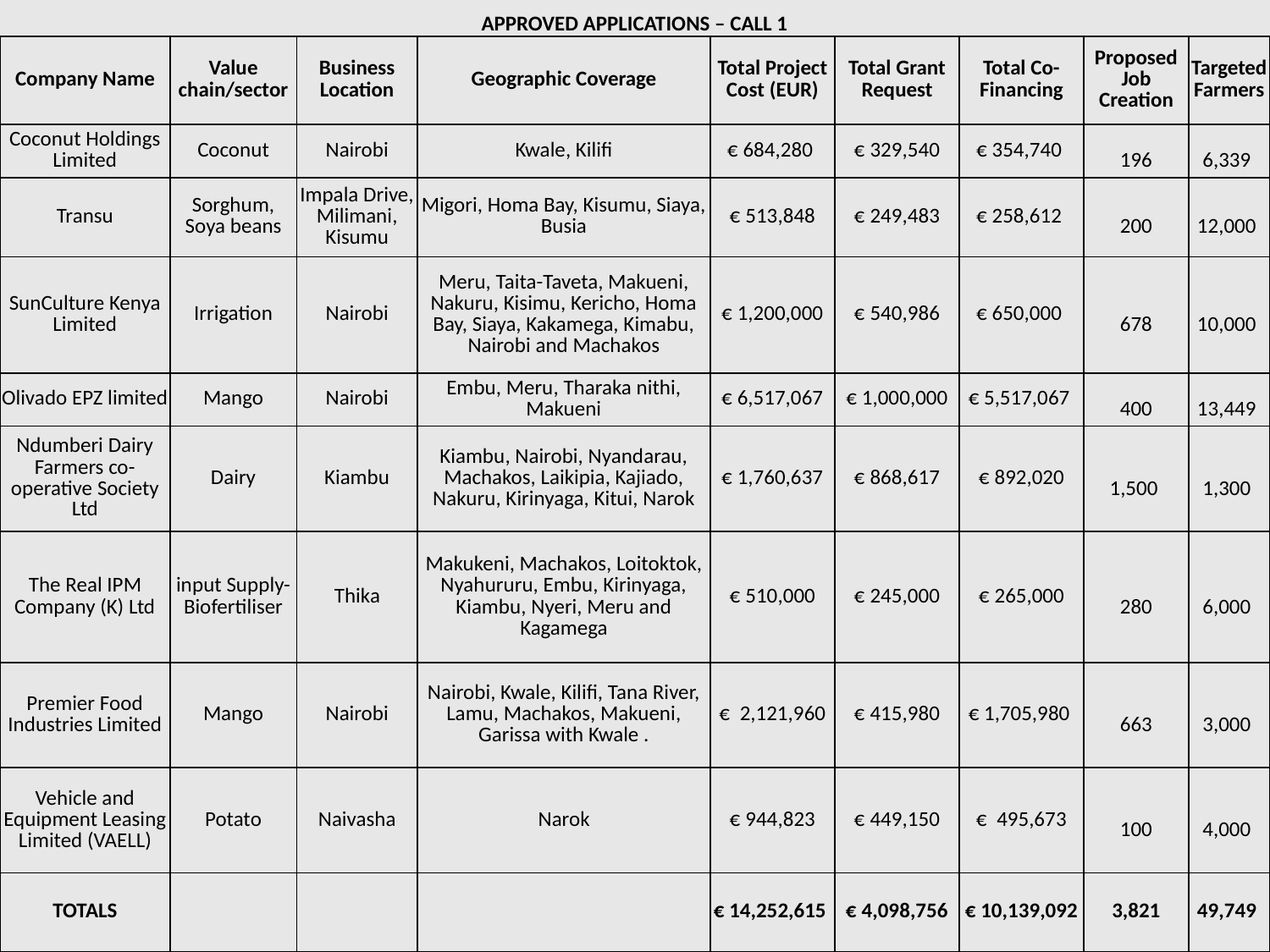

| APPROVED APPLICATIONS – CALL 1 |  |  |  |  |  |  |  |  |
| --- | --- | --- | --- | --- | --- | --- | --- | --- |
| Company Name | Value chain/sector | Business Location | Geographic Coverage | Total Project Cost (EUR) | Total Grant Request | Total Co-Financing | Proposed Job Creation | Targeted Farmers |
| Coconut Holdings Limited | Coconut | Nairobi | Kwale, Kilifi | € 684,280 | € 329,540 | € 354,740 | 196 | 6,339 |
| Transu | Sorghum, Soya beans | Impala Drive, Milimani, Kisumu | Migori, Homa Bay, Kisumu, Siaya, Busia | € 513,848 | € 249,483 | € 258,612 | 200 | 12,000 |
| SunCulture Kenya Limited | Irrigation | Nairobi | Meru, Taita-Taveta, Makueni, Nakuru, Kisimu, Kericho, Homa Bay, Siaya, Kakamega, Kimabu, Nairobi and Machakos | € 1,200,000 | € 540,986 | € 650,000 | 678 | 10,000 |
| Olivado EPZ limited | Mango | Nairobi | Embu, Meru, Tharaka nithi, Makueni | € 6,517,067 | € 1,000,000 | € 5,517,067 | 400 | 13,449 |
| Ndumberi Dairy Farmers co-operative Society Ltd | Dairy | Kiambu | Kiambu, Nairobi, Nyandarau, Machakos, Laikipia, Kajiado, Nakuru, Kirinyaga, Kitui, Narok | € 1,760,637 | € 868,617 | € 892,020 | 1,500 | 1,300 |
| The Real IPM Company (K) Ltd | input Supply-Biofertiliser | Thika | Makukeni, Machakos, Loitoktok, Nyahururu, Embu, Kirinyaga, Kiambu, Nyeri, Meru and Kagamega | € 510,000 | € 245,000 | € 265,000 | 280 | 6,000 |
| Premier Food Industries Limited | Mango | Nairobi | Nairobi, Kwale, Kilifi, Tana River, Lamu, Machakos, Makueni, Garissa with Kwale . | € 2,121,960 | € 415,980 | € 1,705,980 | 663 | 3,000 |
| Vehicle and Equipment Leasing Limited (VAELL) | Potato | Naivasha | Narok | € 944,823 | € 449,150 | € 495,673 | 100 | 4,000 |
| TOTALS |  |  |  | € 14,252,615 | € 4,098,756 | € 10,139,092 | 3,821 | 49,749 |
#